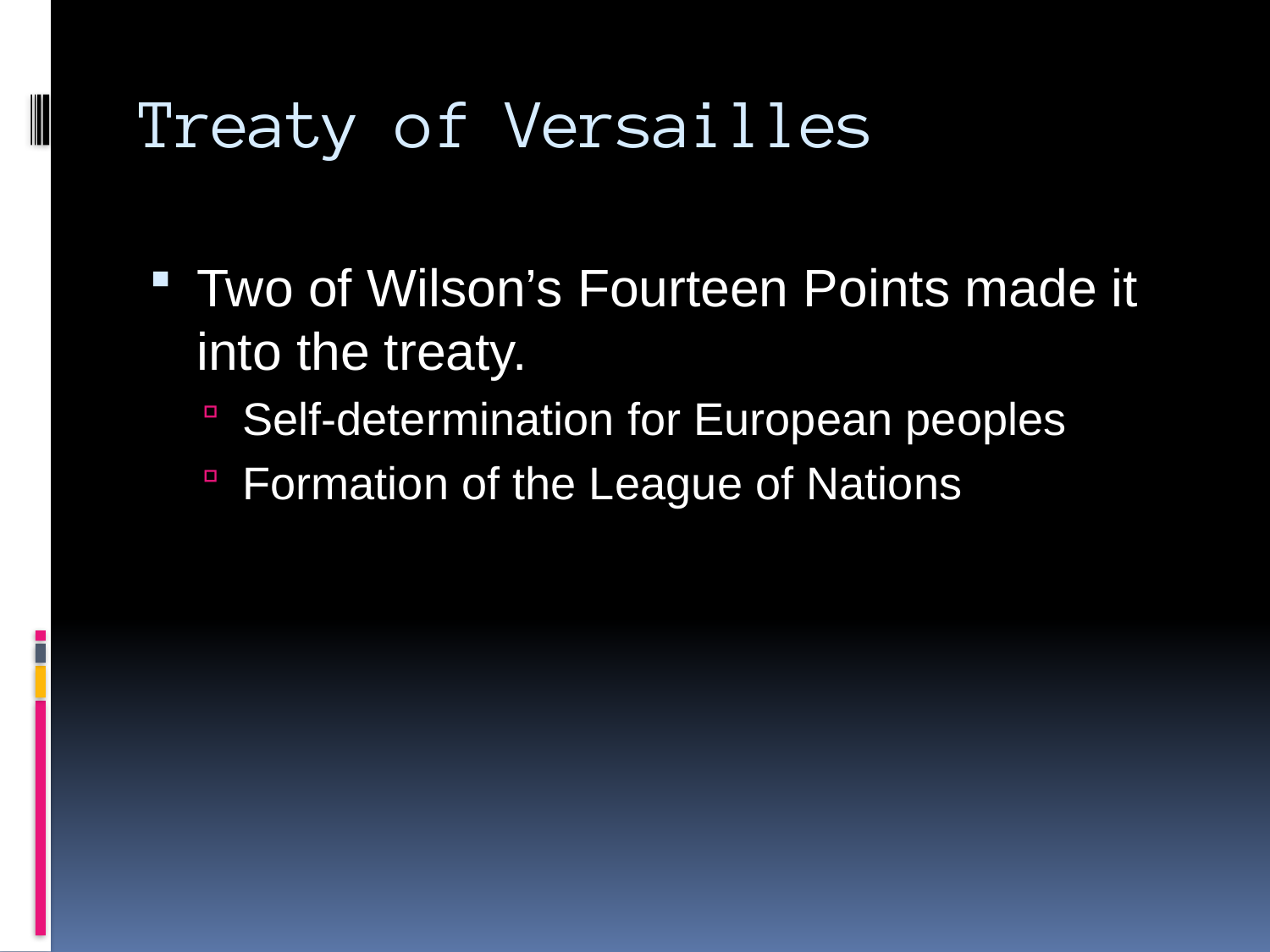

# Treaty of Versailles
Two of Wilson’s Fourteen Points made it into the treaty.
Self-determination for European peoples
Formation of the League of Nations